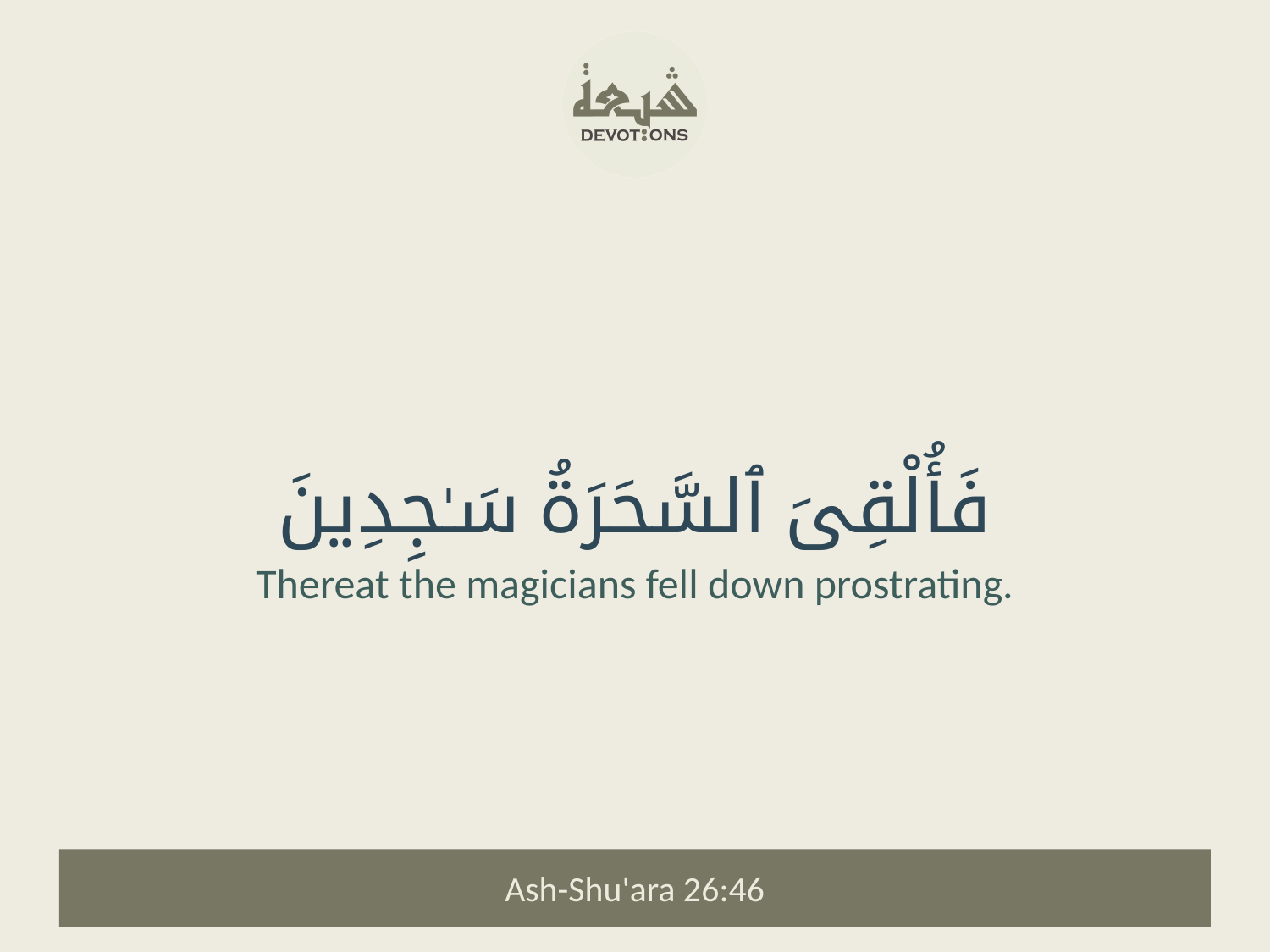

فَأُلْقِىَ ٱلسَّحَرَةُ سَـٰجِدِينَ
Thereat the magicians fell down prostrating.
Ash-Shu'ara 26:46